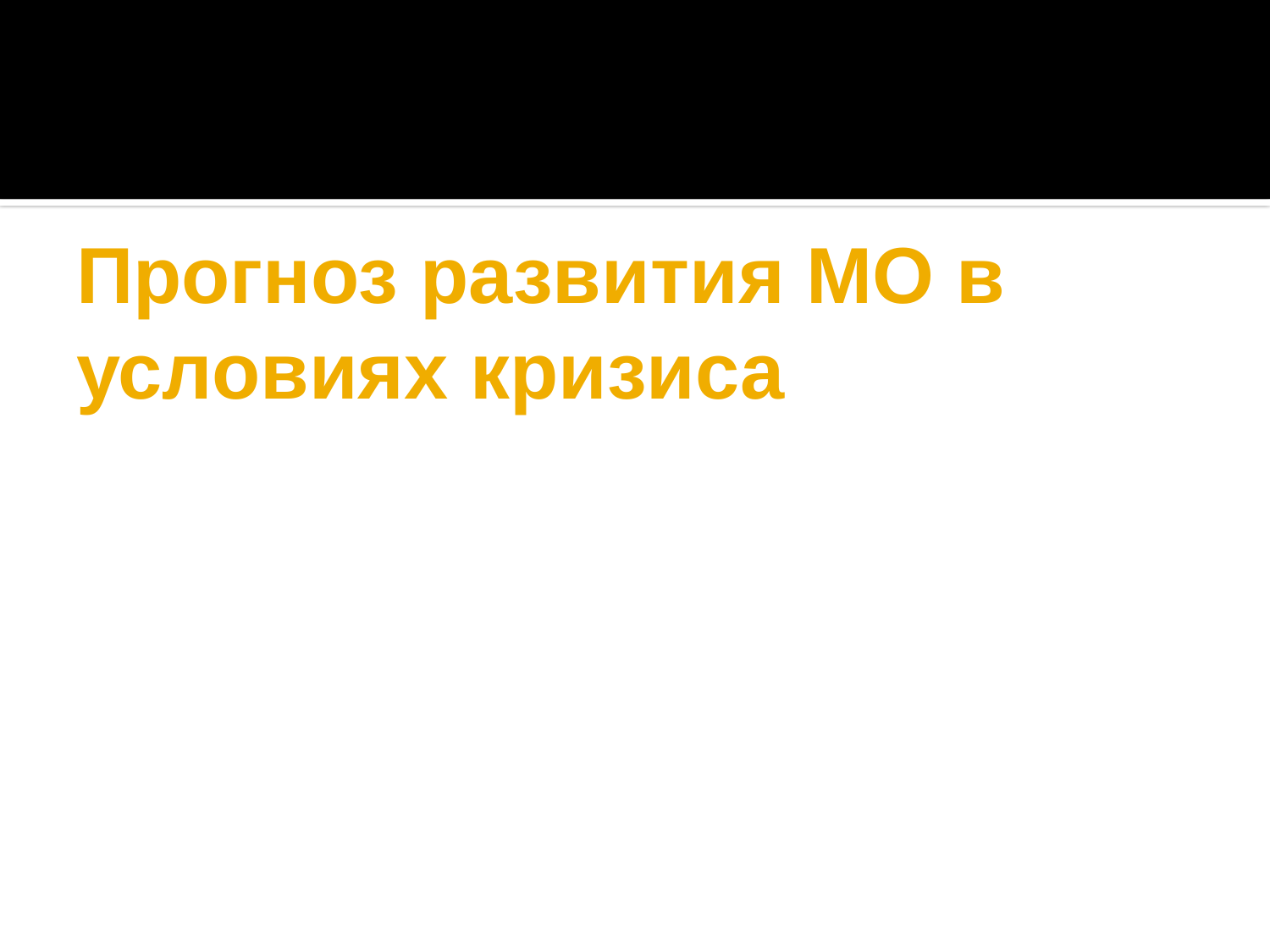

# Прогноз развития МО в условиях кризиса